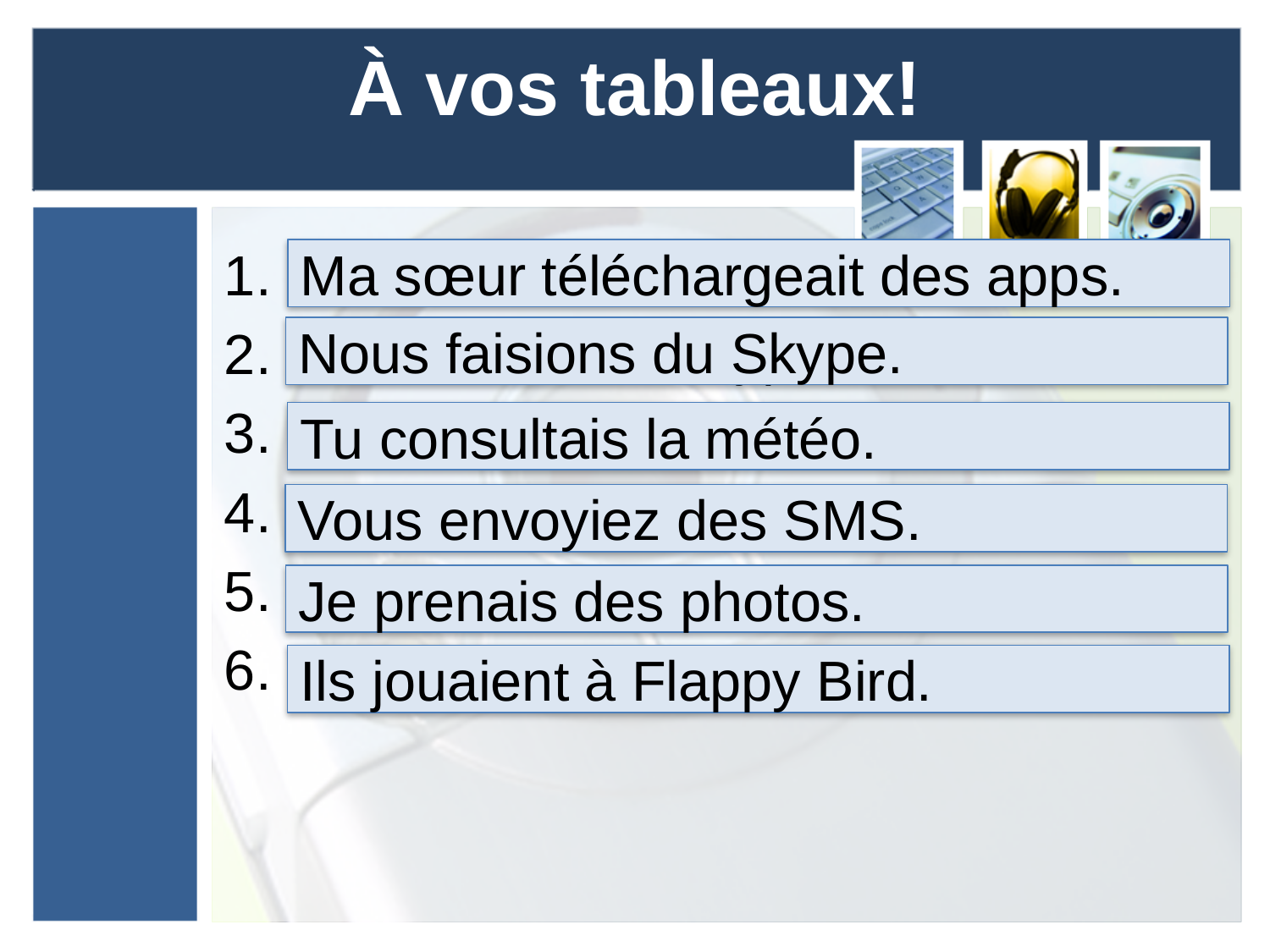

# À vos tableaux!
Ma sœur / télécharger des apps
Nous / faire du skype
Tu / consulter la météo
Vous / envoyer des SMS
Je / prendre des photos
ils / jouer à Flappy Bird

Ma sœur téléchargeait des apps.
Nous faisions du Skype.
Tu consultais la météo.
Vous envoyiez des SMS.
Je prenais des photos.
Ils jouaient à Flappy Bird.